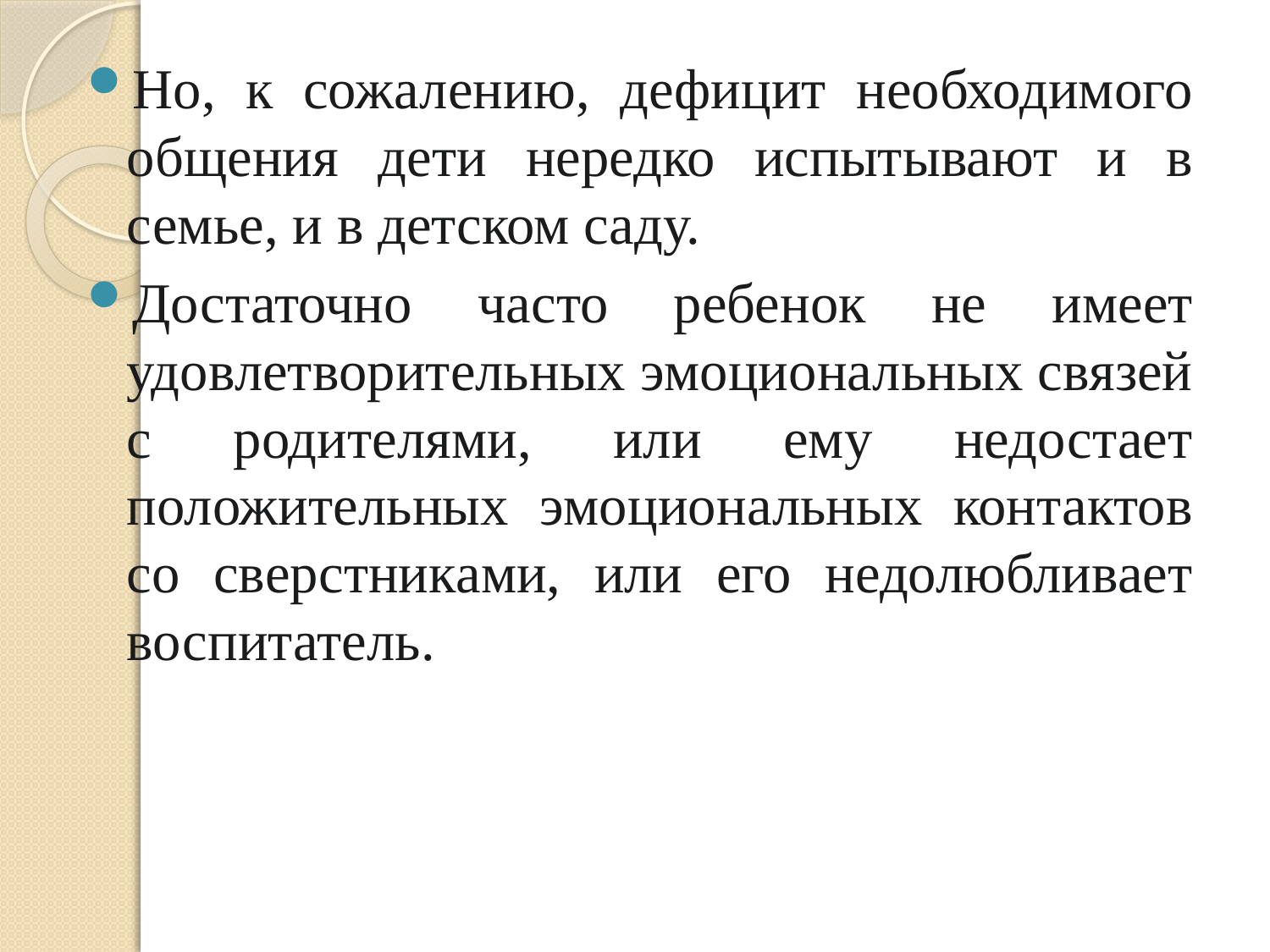

Но, к сожалению, дефицит необходимого общения дети нередко испытывают и в семье, и в детском саду.
Достаточно часто ребенок не имеет удовлетворительных эмоциональных связей с родителями, или ему недостает положительных эмоциональных контактов со сверстниками, или его недолюбливает воспитатель.